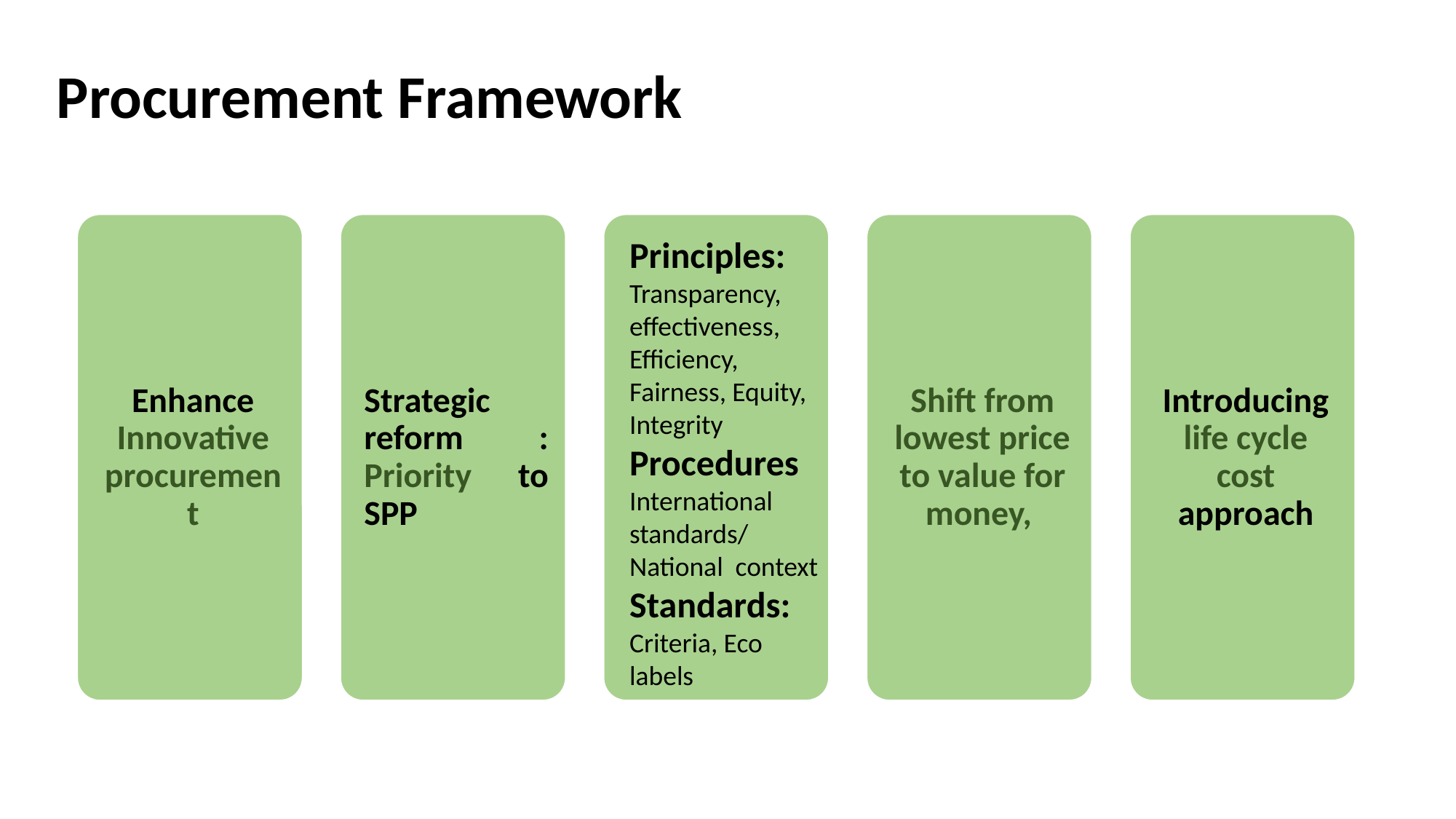

Procurement Framework
Enhance Innovative procurement
Strategic reform : Priority to SPP

Shift from lowest price to value for money,
Introducing life cycle cost approach
Principles: Transparency, effectiveness, Efficiency, Fairness, Equity, Integrity
Procedures
International standards/ National  context
Standards: Criteria, Eco labels